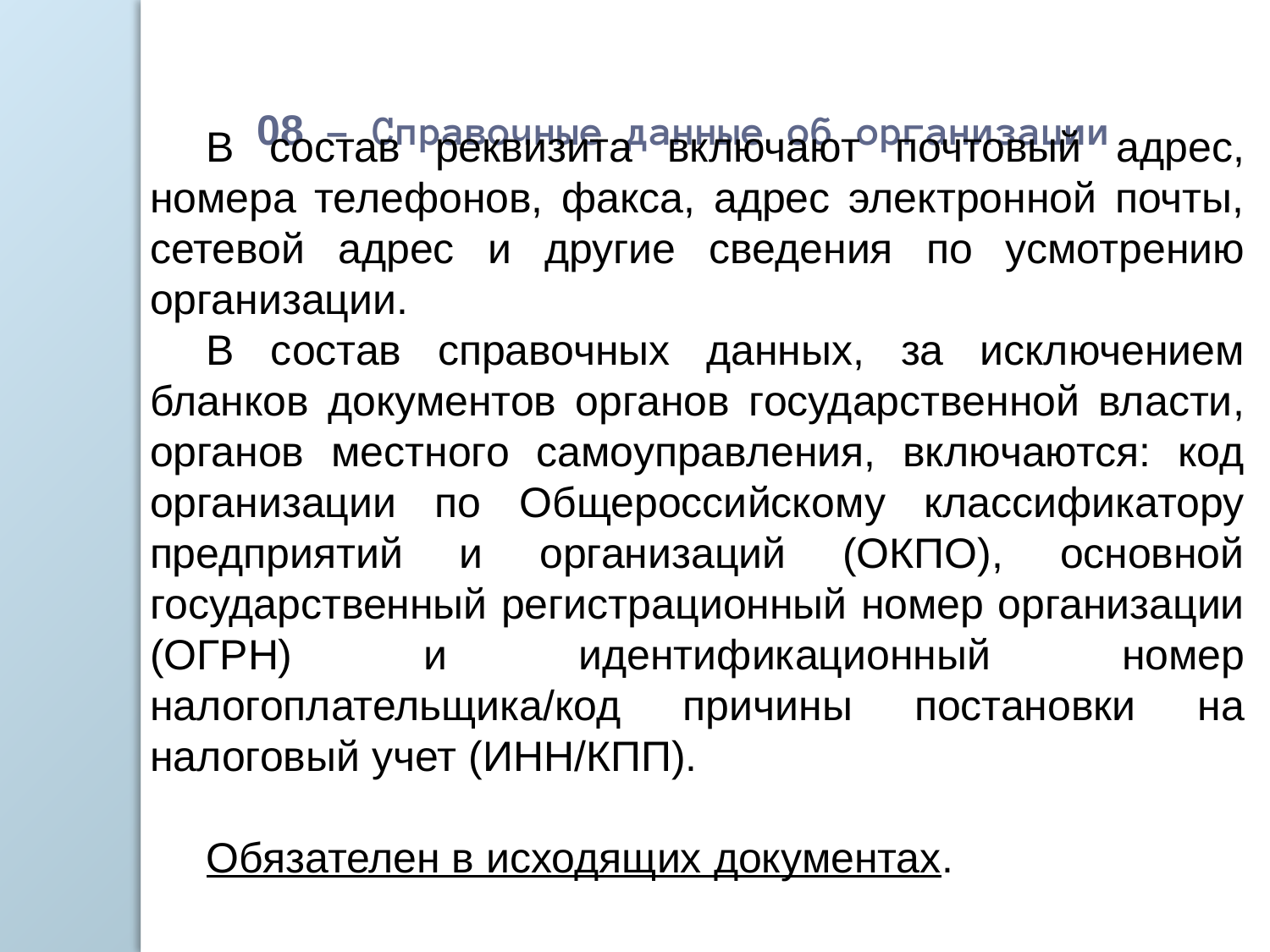

08 – Справочные данные об организации
В состав реквизита включают почтовый адрес, номера телефонов, факса, адрес электронной почты, сетевой адрес и другие сведения по усмотрению организации.
В состав справочных данных, за исключением бланков документов органов государственной власти, органов местного самоуправления, включаются: код организации по Общероссийскому классификатору предприятий и организаций (ОКПО), основной государственный регистрационный номер организации (ОГРН) и идентификационный номер налогоплательщика/код причины постановки на налоговый учет (ИНН/КПП).

Обязателен в исходящих документах.